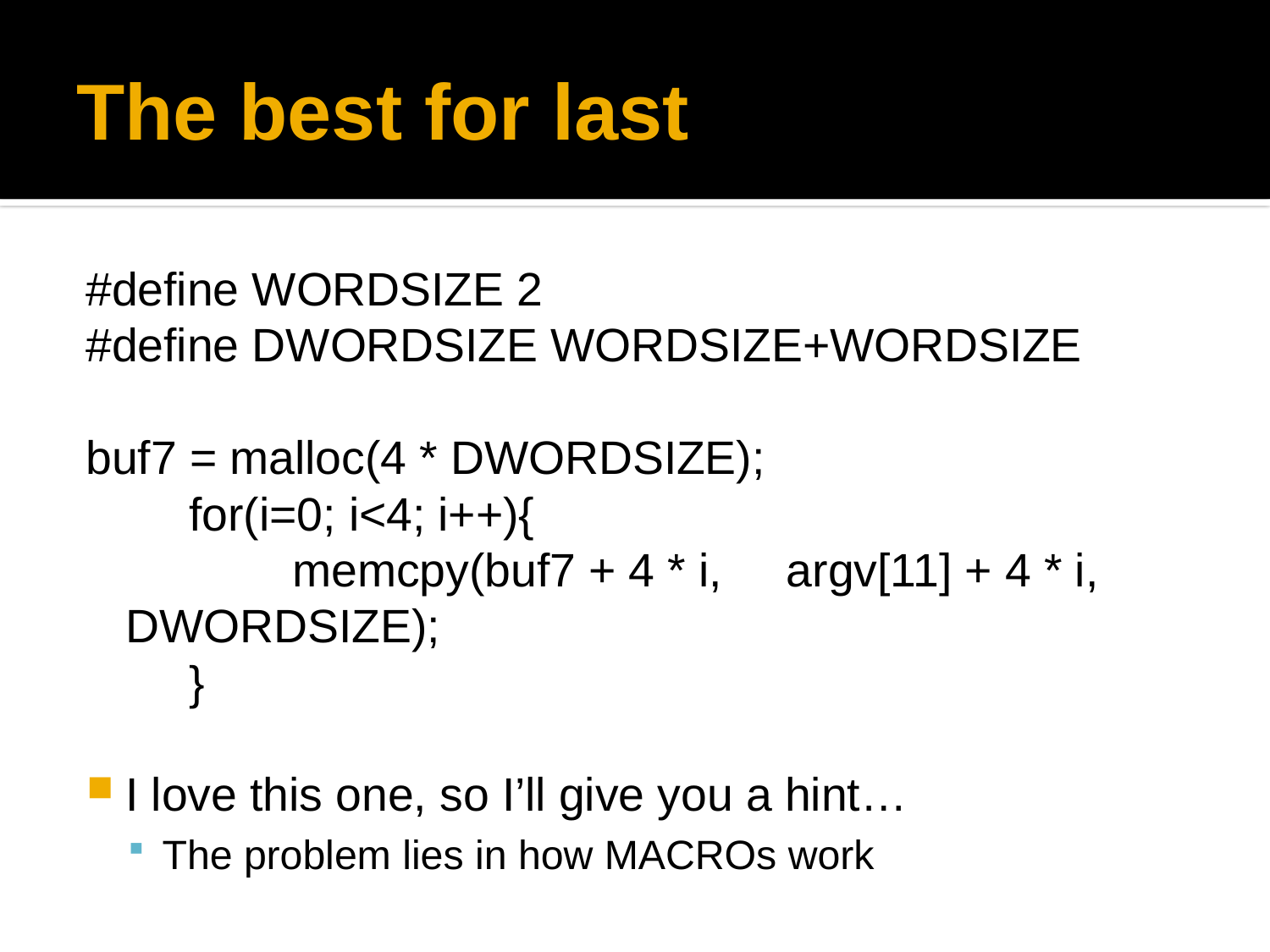

# The best for last
#define WORDSIZE 2
#define DWORDSIZE WORDSIZE+WORDSIZE

buf7 = malloc(4 * DWORDSIZE);
        for(i=0; i<4; i++){
                memcpy(buf7 + 4 * i,     argv[11] + 4 * i, DWORDSIZE);
        }

I love this one, so I’ll give you a hint…
The problem lies in how MACROs work